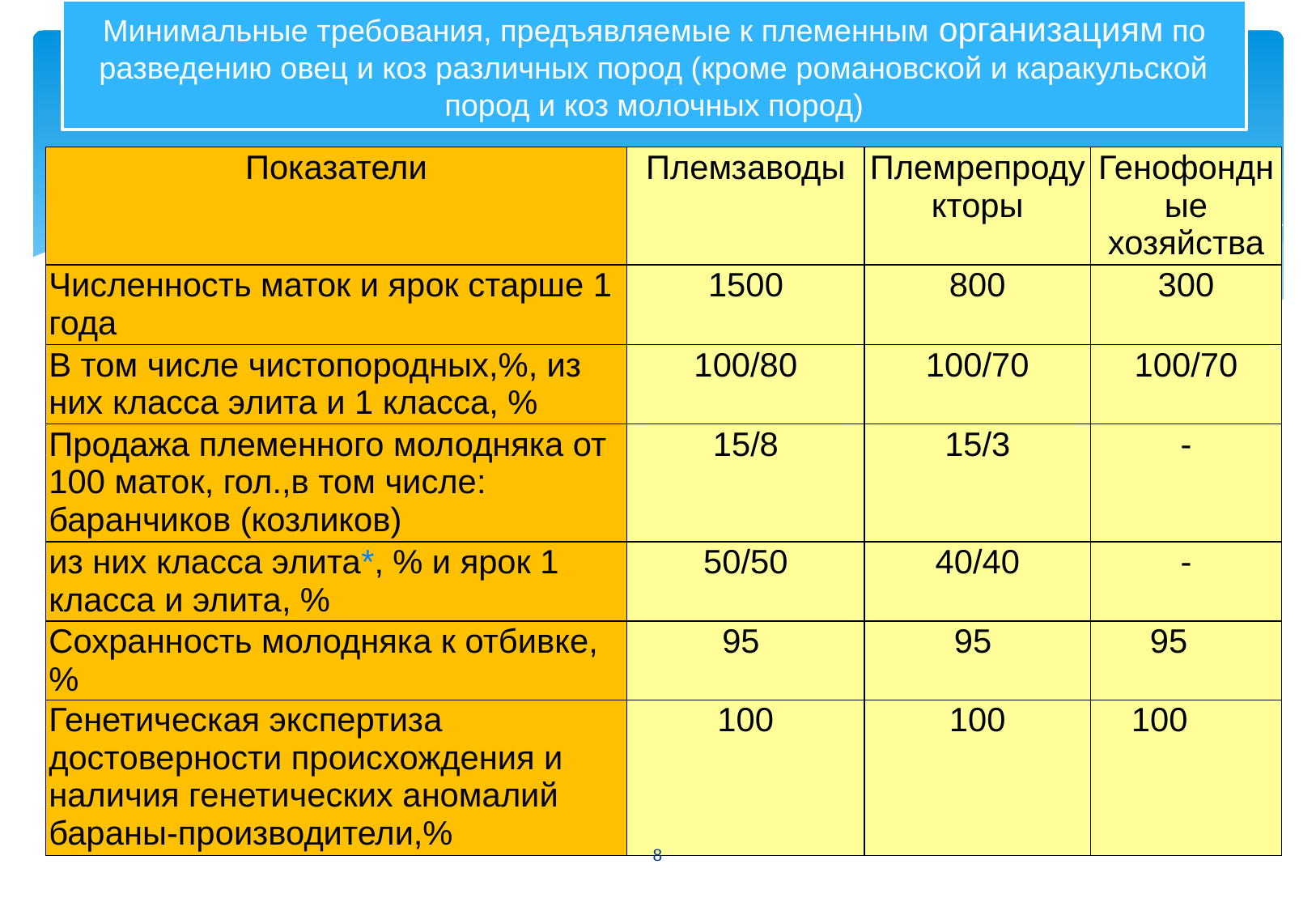

# Минимальные требования, предъявляемые к племенным организациям по разведению овец и коз различных пород (кроме романовской и каракульской пород и коз молочных пород)
| Показатели | Племзаводы | Племрепродукторы | Генофондные хозяйства |
| --- | --- | --- | --- |
| Численность маток и ярок старше 1 года | 1500 | 800 | 300 |
| В том числе чистопородных,%, из них класса элита и 1 класса, % | 100/80 | 100/70 | 100/70 |
| Продажа племенного молодняка от 100 маток, гол.,в том числе: баранчиков (козликов) | 15/8 | 15/3 | - |
| из них класса элита\*, % и ярок 1 класса и элита, % | 50/50 | 40/40 | - |
| Сохранность молодняка к отбивке,% | 95 | 95 | 95 |
| Генетическая экспертиза достоверности происхождения и наличия генетических аномалий бараны-производители,% | 100 | 100 | 100 |
8